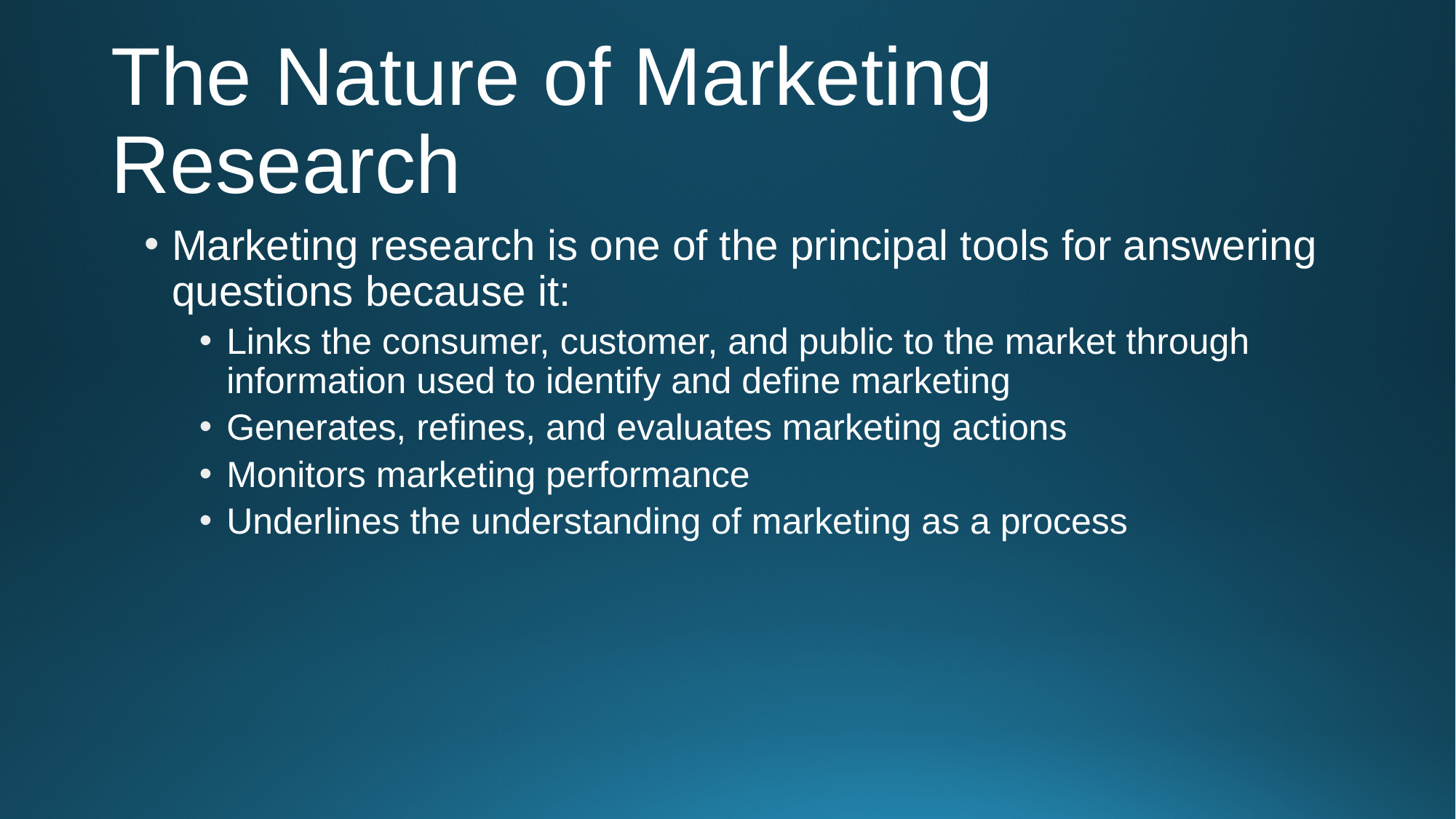

# The Nature of Marketing Research
Marketing research is one of the principal tools for answering questions because it:
Links the consumer, customer, and public to the market through information used to identify and define marketing
Generates, refines, and evaluates marketing actions
Monitors marketing performance
Underlines the understanding of marketing as a process